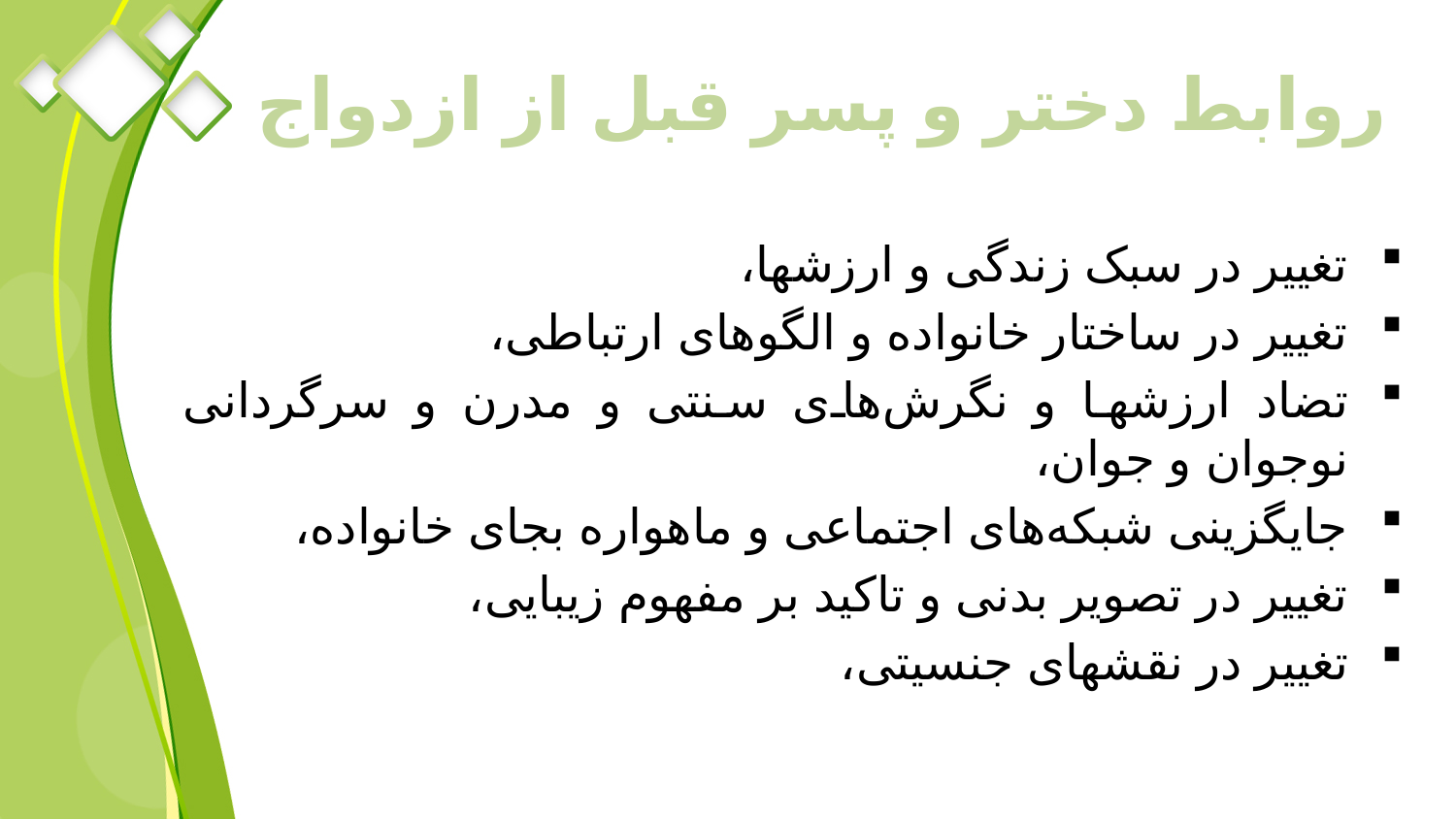

# روابط دختر و پسر قبل از ازدواج
تغییر در سبک زندگی و ارزشها،
تغییر در ساختار خانواده و الگوهای ارتباطی،
تضاد ارزشها و ﻧﮕﺮشﻫﺎی سنتی و ﻣﺪرن و سرگردانی نوجوان و جوان،
جایگزینی شبکه‌های اجتماعی و ماهواره بجای خانواده،
تغییر در تصویر بدنی و تاکید بر مفهوم زیبایی،
تغییر در نقشهای جنسیتی،